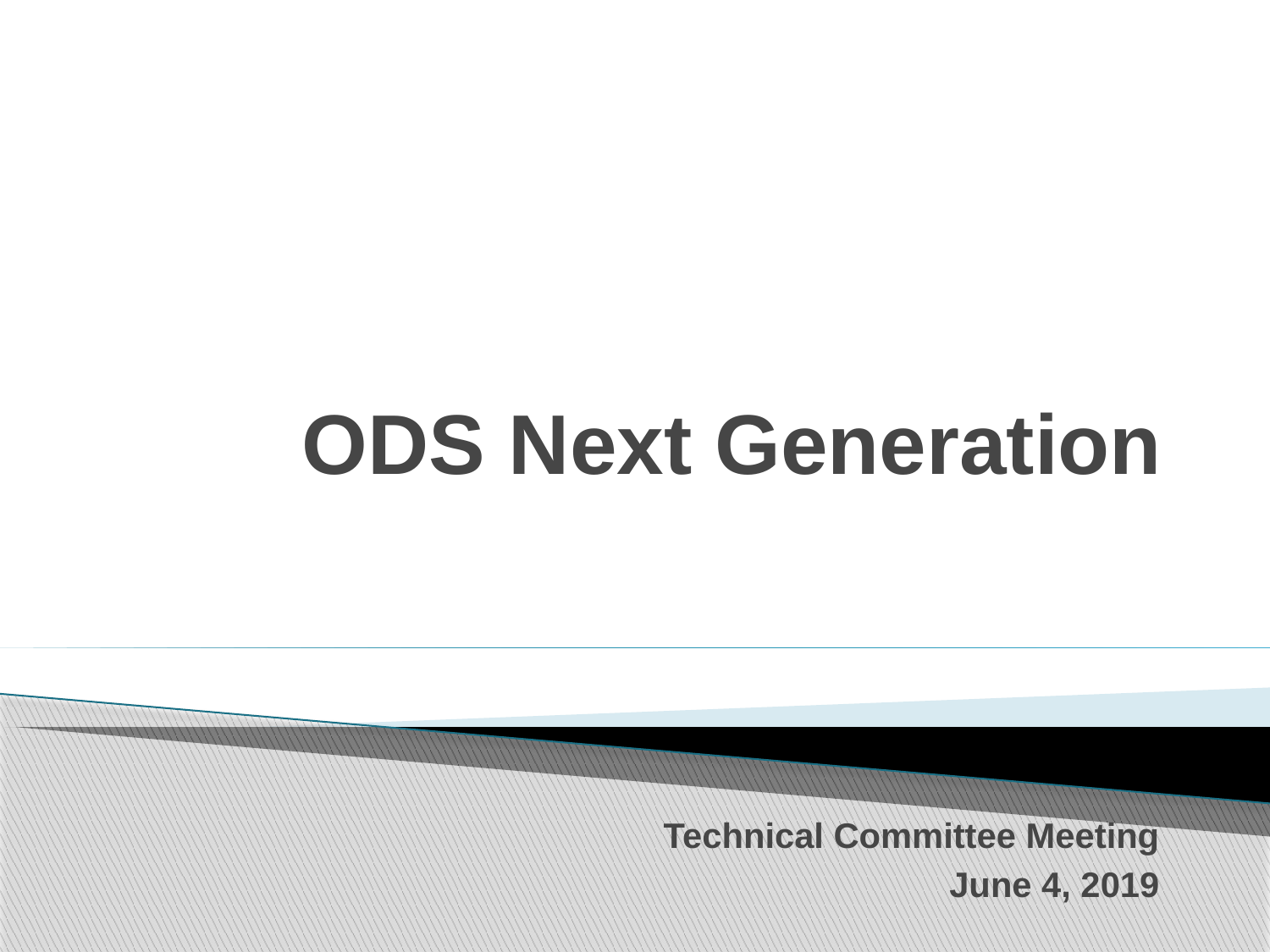

# ODS Next Generation

Technical Committee Meeting
June 4, 2019